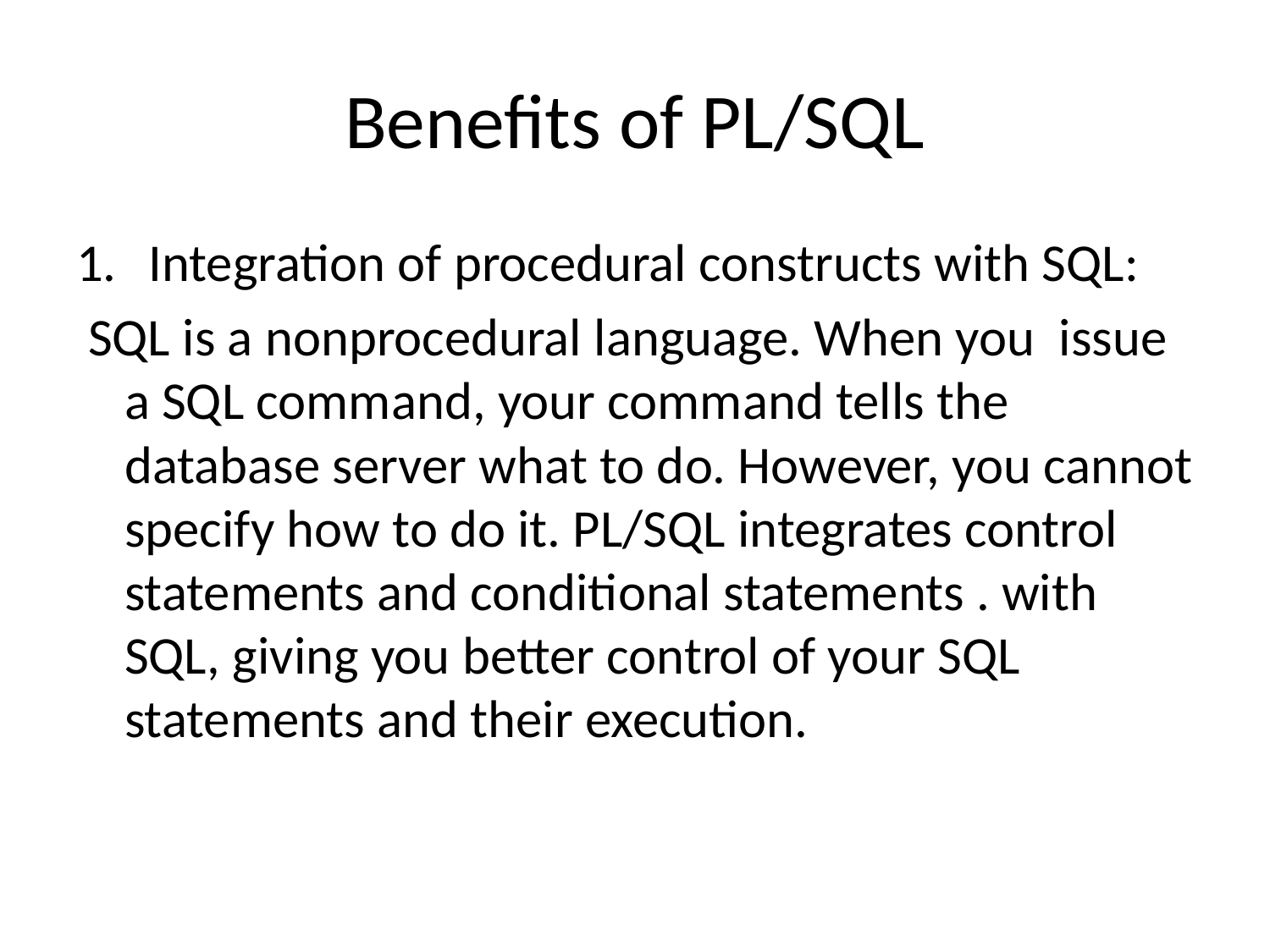

# Benefits of PL/SQL
Integration of procedural constructs with SQL:
 SQL is a nonprocedural language. When you  issue a SQL command, your command tells the database server what to do. However, you cannot specify how to do it. PL/SQL integrates control statements and conditional statements . with SQL, giving you better control of your SQL statements and their execution.